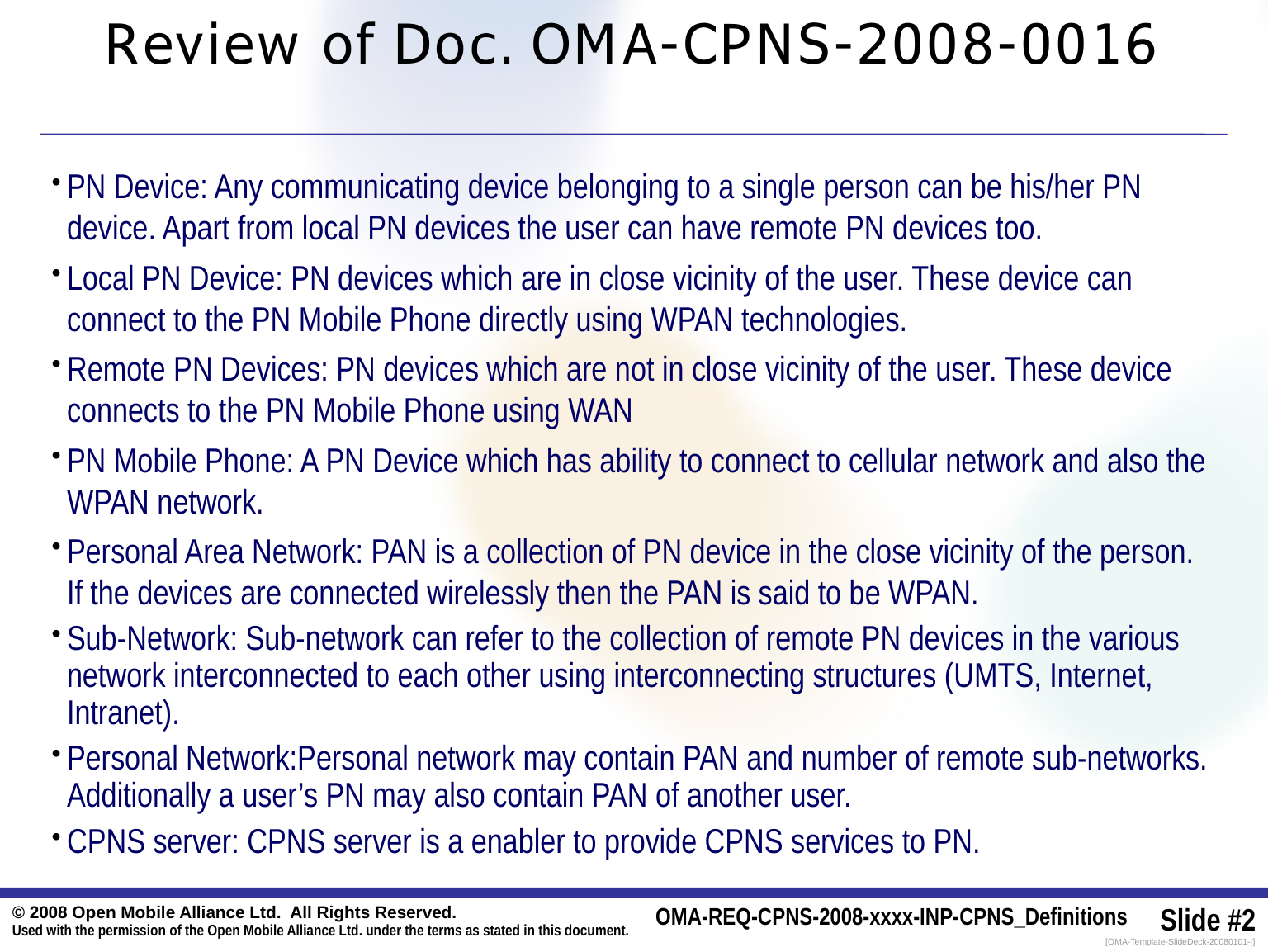

# Review of Doc. OMA-CPNS-2008-0016
PN Device: Any communicating device belonging to a single person can be his/her PN device. Apart from local PN devices the user can have remote PN devices too.
Local PN Device: PN devices which are in close vicinity of the user. These device can connect to the PN Mobile Phone directly using WPAN technologies.
Remote PN Devices: PN devices which are not in close vicinity of the user. These device connects to the PN Mobile Phone using WAN
PN Mobile Phone: A PN Device which has ability to connect to cellular network and also the WPAN network.
Personal Area Network: PAN is a collection of PN device in the close vicinity of the person. If the devices are connected wirelessly then the PAN is said to be WPAN.
Sub-Network: Sub-network can refer to the collection of remote PN devices in the various network interconnected to each other using interconnecting structures (UMTS, Internet, Intranet).
Personal Network:Personal network may contain PAN and number of remote sub-networks. Additionally a user’s PN may also contain PAN of another user.
CPNS server: CPNS server is a enabler to provide CPNS services to PN.